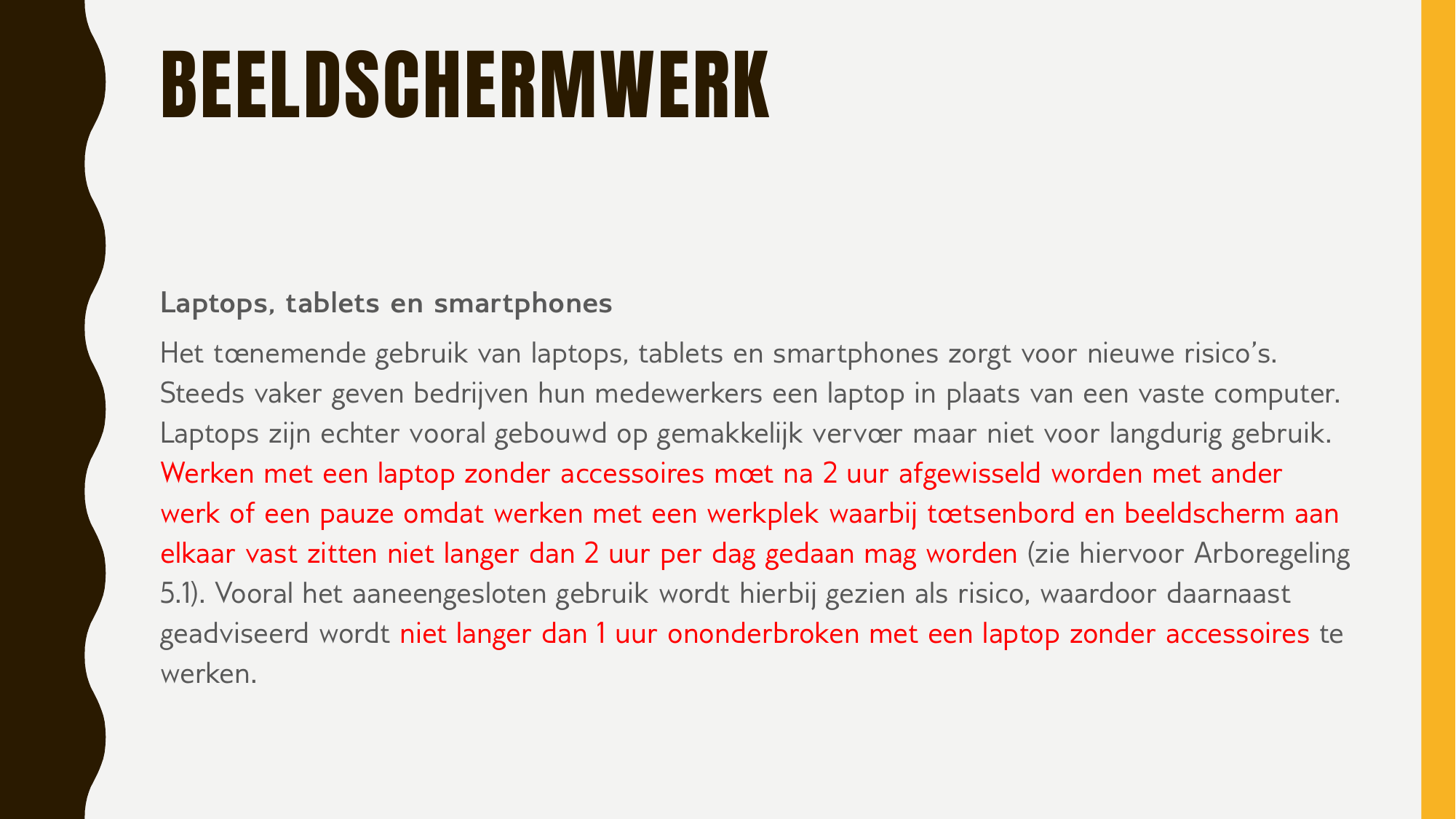

# Beeldschermwerk
Laptops, tablets en smartphones
Het toenemende gebruik van laptops, tablets en smartphones zorgt voor nieuwe risico’s. Steeds vaker geven bedrijven hun medewerkers een laptop in plaats van een vaste computer. Laptops zijn echter vooral gebouwd op gemakkelijk vervoer maar niet voor langdurig gebruik. Werken met een laptop zonder accessoires moet na 2 uur afgewisseld worden met ander werk of een pauze omdat werken met een werkplek waarbij toetsenbord en beeldscherm aan elkaar vast zitten niet langer dan 2 uur per dag gedaan mag worden (zie hiervoor Arboregeling 5.1). Vooral het aaneengesloten gebruik wordt hierbij gezien als risico, waardoor daarnaast geadviseerd wordt niet langer dan 1 uur ononderbroken met een laptop zonder accessoires te werken.